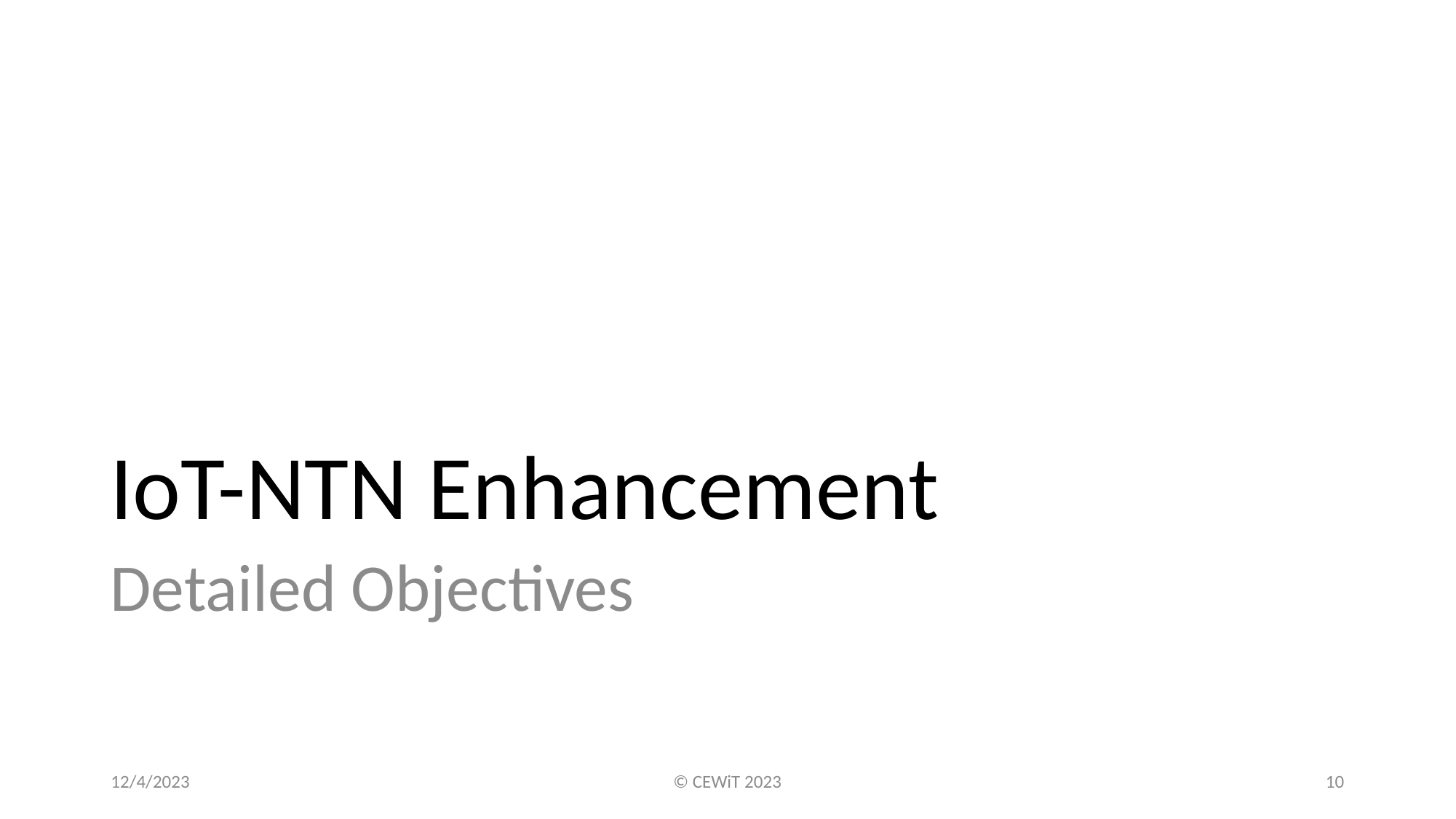

# IoT-NTN Enhancement
Detailed Objectives
12/4/2023
© CEWiT 2023
10